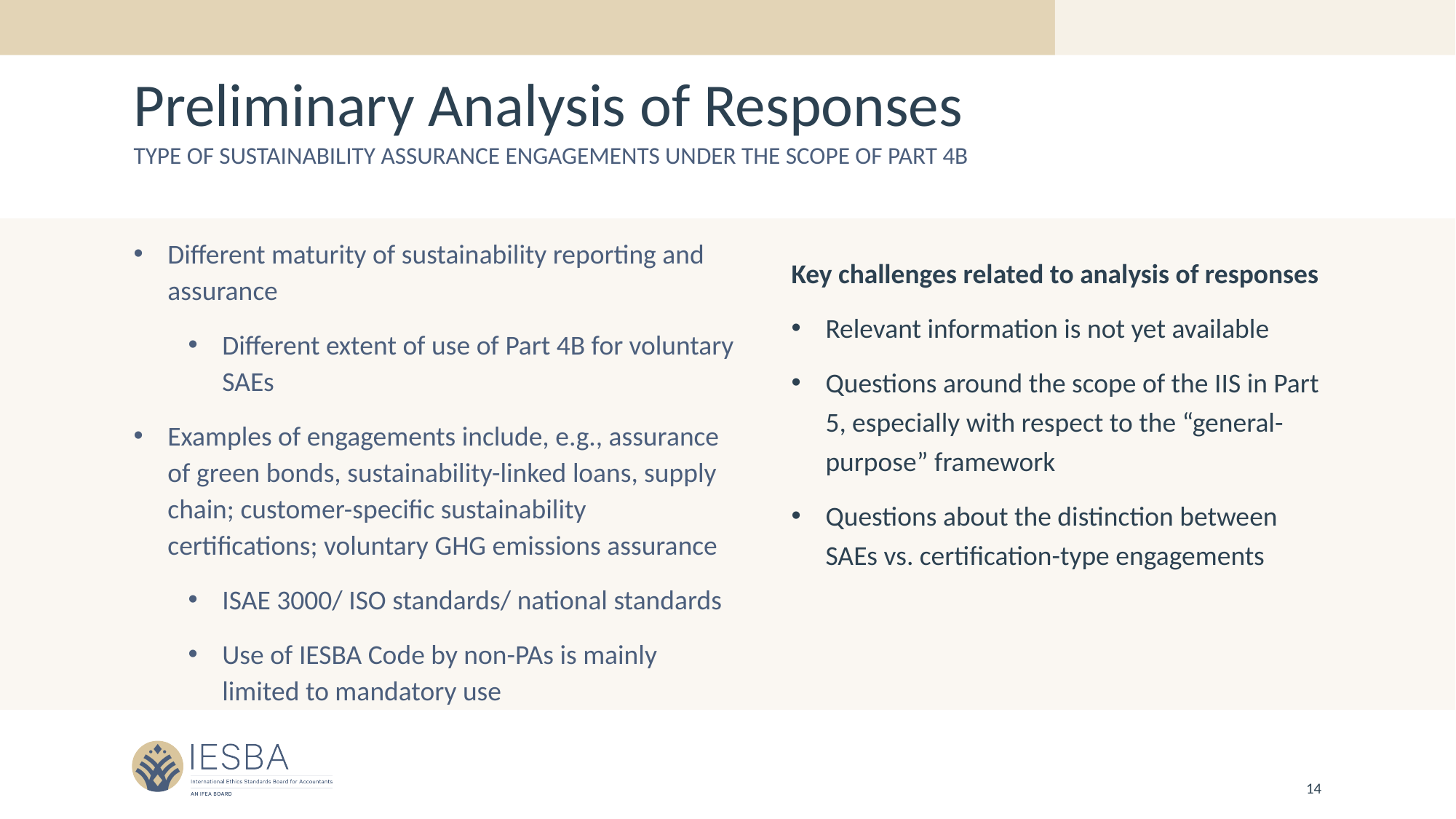

# Preliminary Analysis of Responses
Type of Sustainability Assurance Engagements under the Scope of Part 4B
Different maturity of sustainability reporting and assurance
Different extent of use of Part 4B for voluntary SAEs
Examples of engagements include, e.g., assurance of green bonds, sustainability-linked loans, supply chain; customer-specific sustainability certifications; voluntary GHG emissions assurance
ISAE 3000/ ISO standards/ national standards
Use of IESBA Code by non-PAs is mainly limited to mandatory use
Key challenges related to analysis of responses
Relevant information is not yet available
Questions around the scope of the IIS in Part 5, especially with respect to the “general-purpose” framework
Questions about the distinction between SAEs vs. certification-type engagements

14